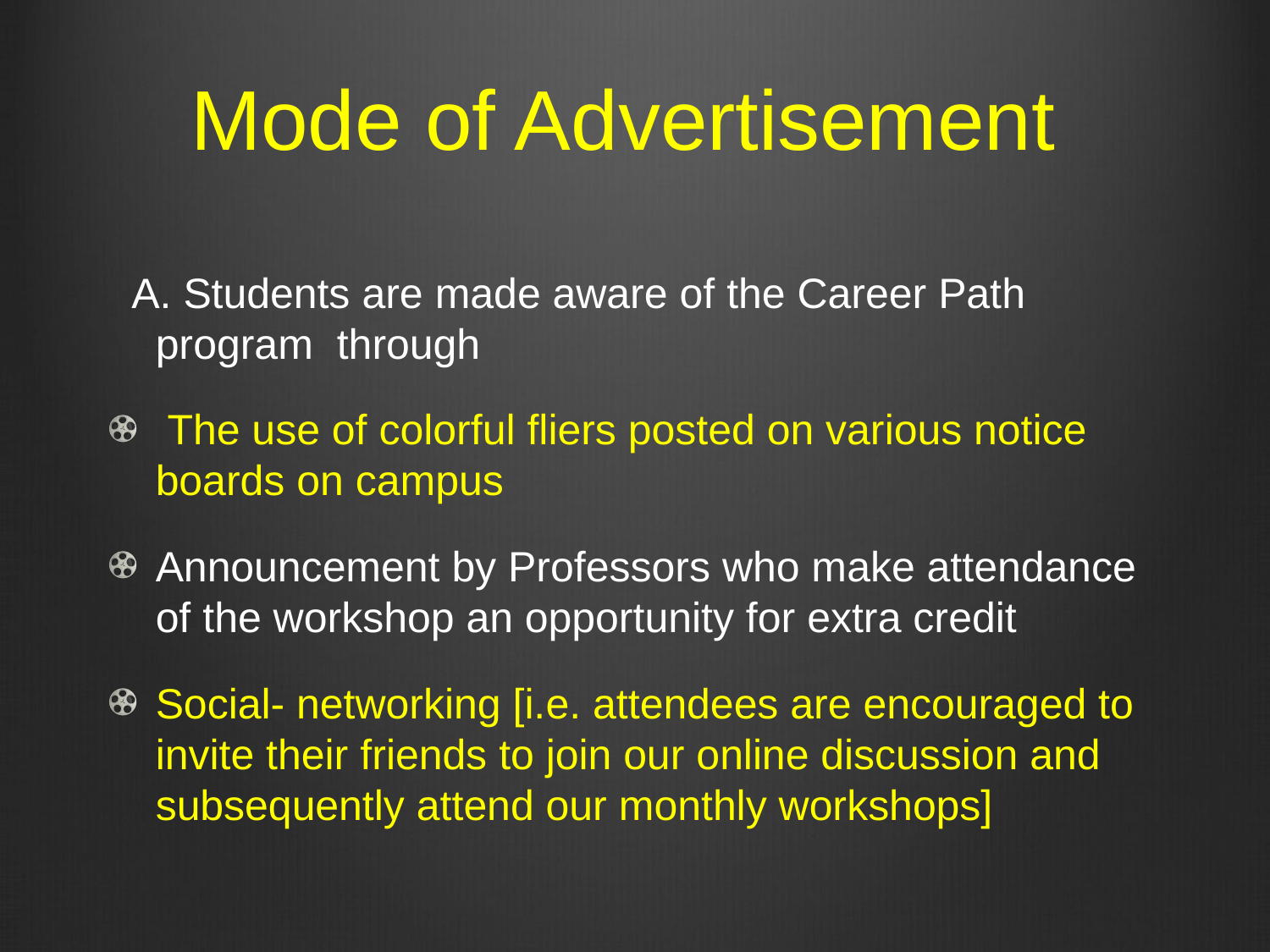

# Mode of Advertisement
  A. Students are made aware of the Career Path program  through
 The use of colorful fliers posted on various notice boards on campus
Announcement by Professors who make attendance of the workshop an opportunity for extra credit
Social- networking [i.e. attendees are encouraged to invite their friends to join our online discussion and subsequently attend our monthly workshops]